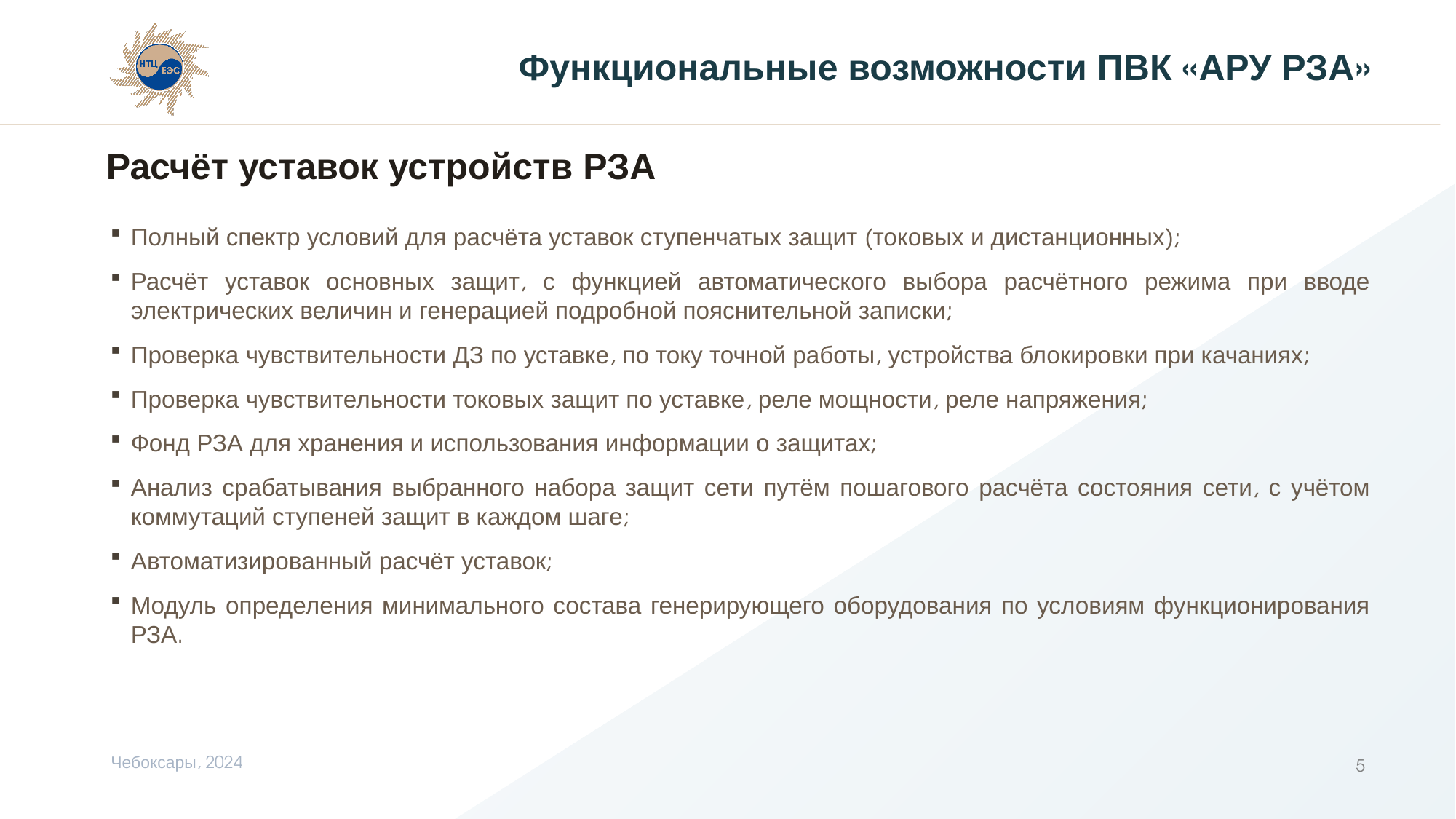

Функциональные возможности ПВК «АРУ РЗА»
# Расчёт уставок устройств РЗА
Полный спектр условий для расчёта уставок ступенчатых защит (токовых и дистанционных);
Расчёт уставок основных защит, с функцией автоматического выбора расчётного режима при вводе электрических величин и генерацией подробной пояснительной записки;
Проверка чувствительности ДЗ по уставке, по току точной работы, устройства блокировки при качаниях;
Проверка чувствительности токовых защит по уставке, реле мощности, реле напряжения;
Фонд РЗА для хранения и использования информации о защитах;
Анализ срабатывания выбранного набора защит сети путём пошагового расчёта состояния сети, с учётом коммутаций ступеней защит в каждом шаге;
Автоматизированный расчёт уставок;
Модуль определения минимального состава генерирующего оборудования по условиям функционирования РЗА.
Чебоксары, 2024
5